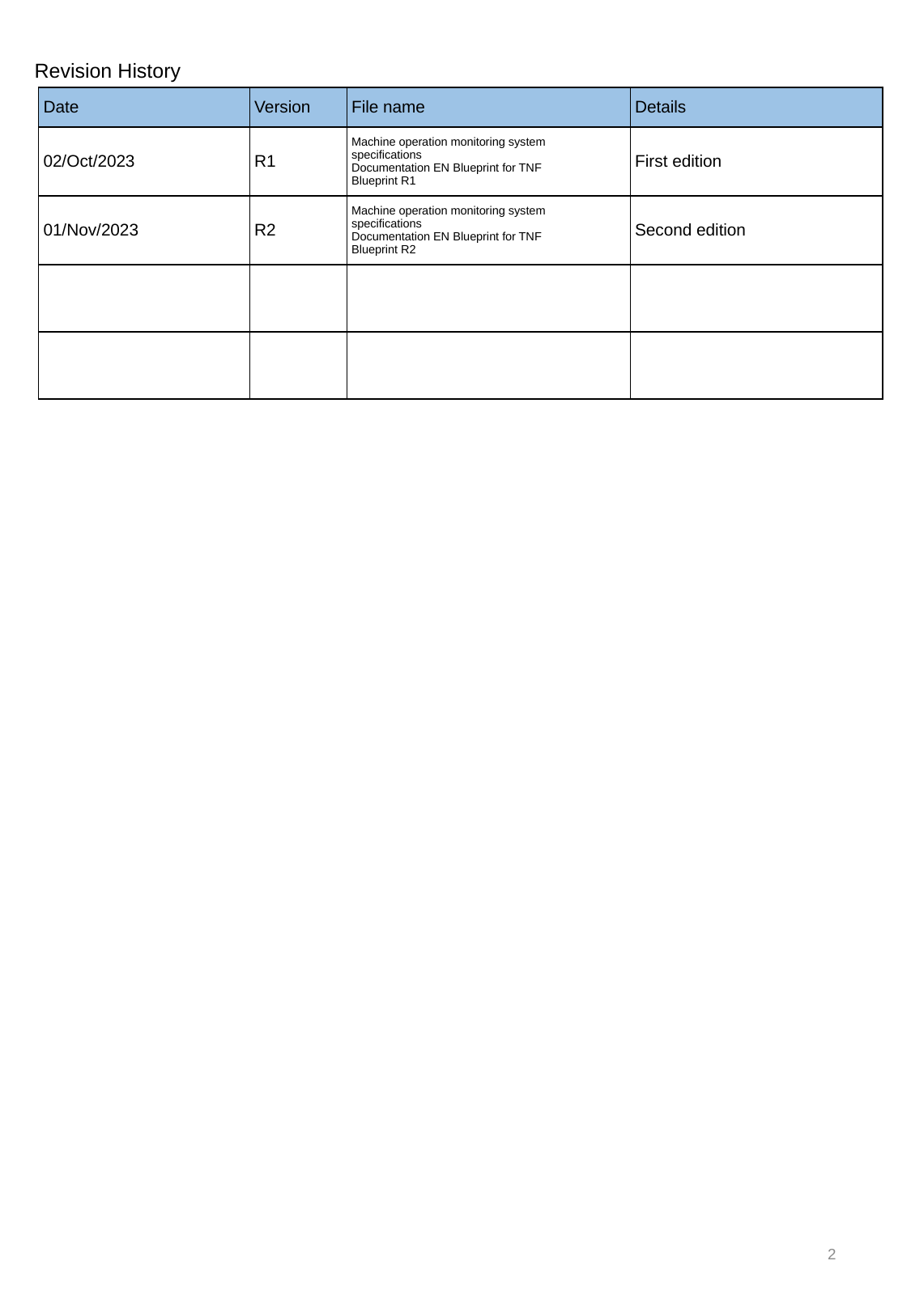

Revision History
| Date | Version | File name | Details |
| --- | --- | --- | --- |
| 02/Oct/2023 | R1 | Machine operation monitoring system specifications Documentation EN Blueprint for TNF Blueprint R1 | First edition |
| 01/Nov/2023 | R2 | Machine operation monitoring system specifications Documentation EN Blueprint for TNF Blueprint R2 | Second edition |
|  |  |  |  |
|  |  |  |  |
2